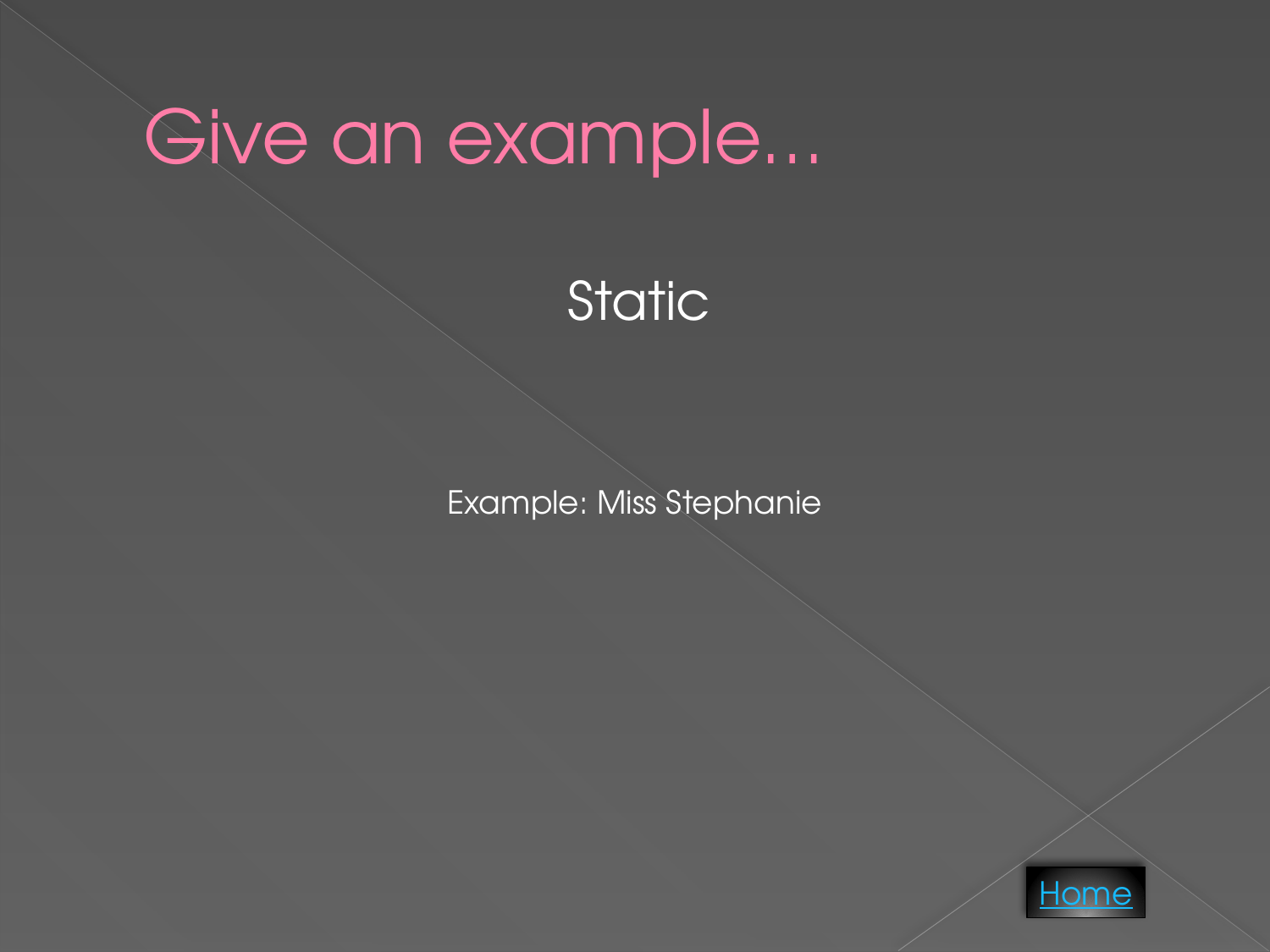

# Give an example…
Static
Example: Miss Stephanie
Home